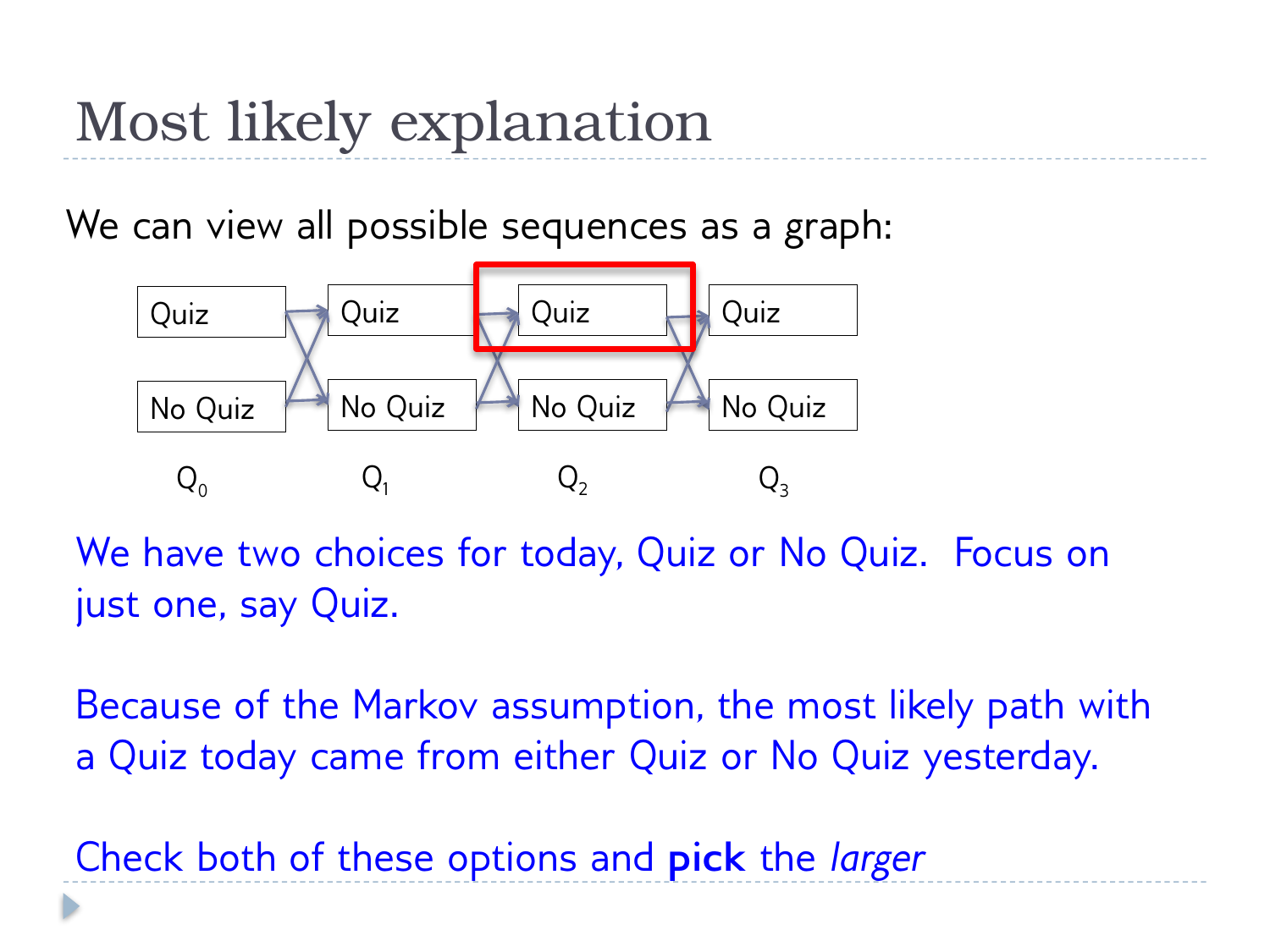

# Most likely explanation
We can view all possible sequences as a graph:

Quiz
Quiz
Quiz
Quiz
No Quiz
No Quiz
No Quiz
No Quiz
Q1
Q2
Q0
Q3
We have two choices for today, Quiz or No Quiz.  Focus on just one, say Quiz.

Because of the Markov assumption, the most likely path with a Quiz today came from either Quiz or No Quiz yesterday.

Check both of these options and pick the larger